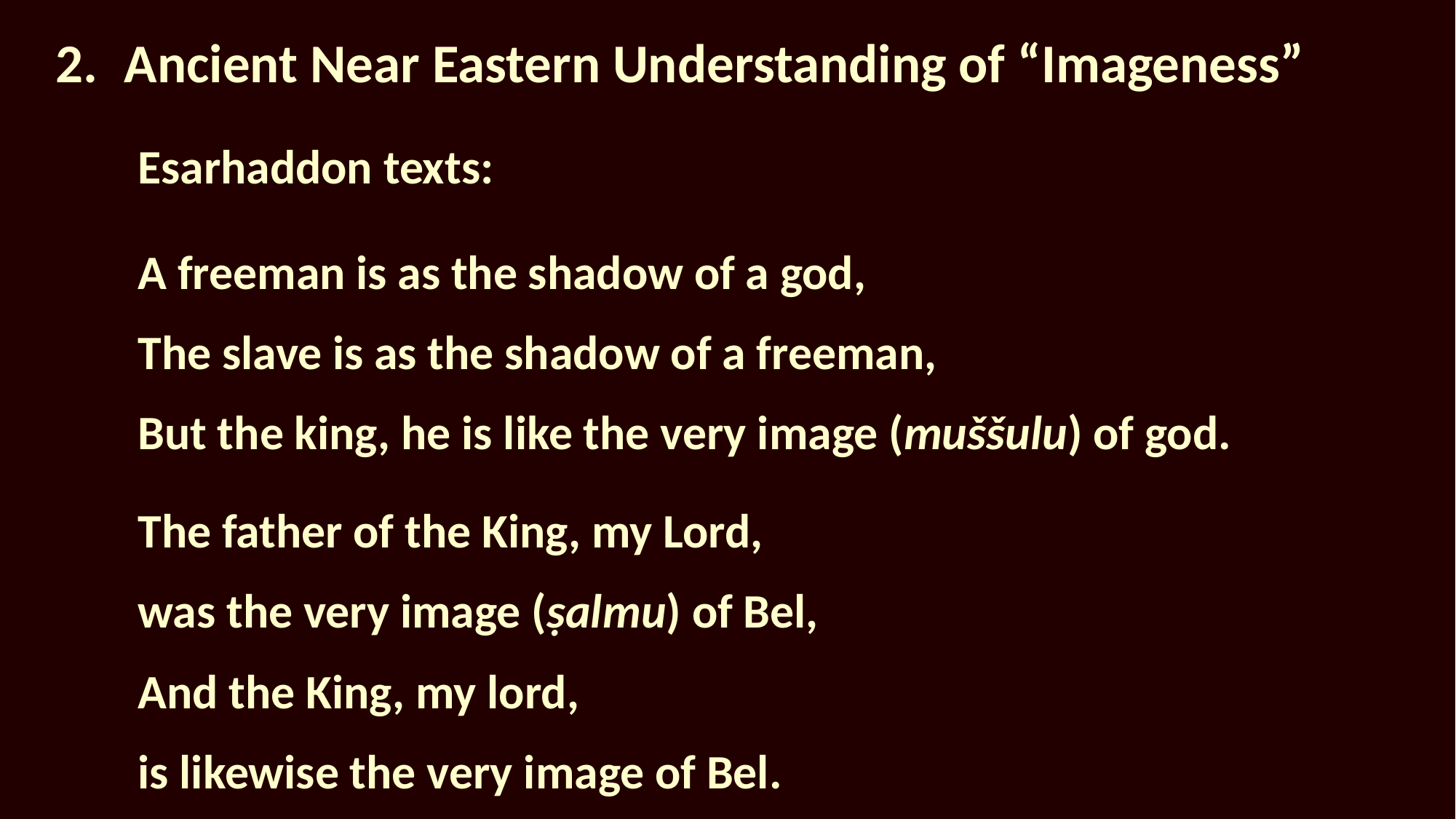

# 2.	Ancient Near Eastern Understanding of “Imageness”
Esarhaddon texts:

	A freeman is as the shadow of a god,
	The slave is as the shadow of a freeman,
	But the king, he is like the very image (muššulu) of god.

	The father of the King, my Lord,
		was the very image (ṣalmu) of Bel,
	And the King, my lord,
		is likewise the very image of Bel.